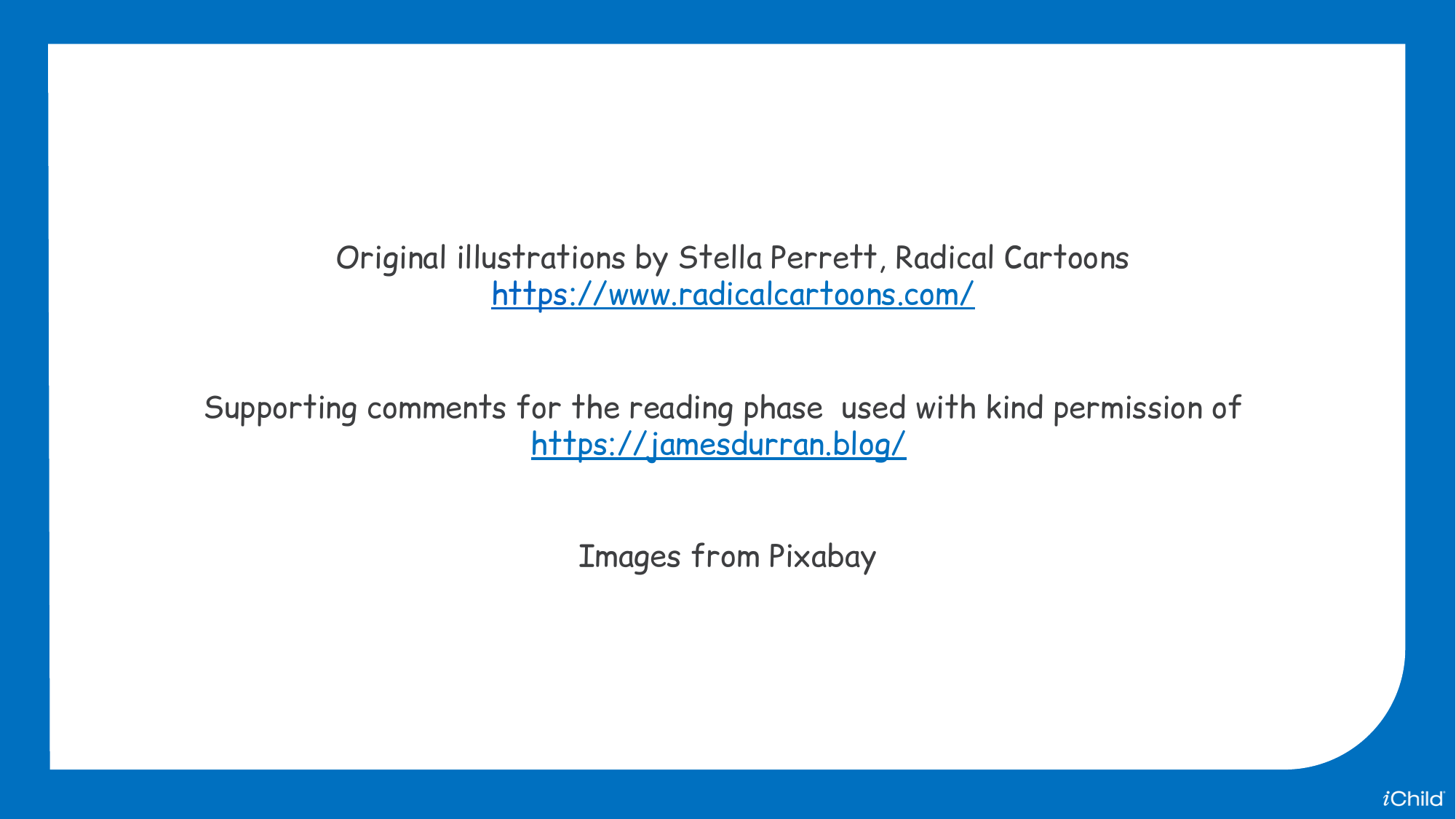

Original illustrations by Stella Perrett, Radical Cartoons
https://www.radicalcartoons.com/

Supporting comments for the reading phase  used with kind permission of
https://jamesdurran.blog/

Images from Pixabay